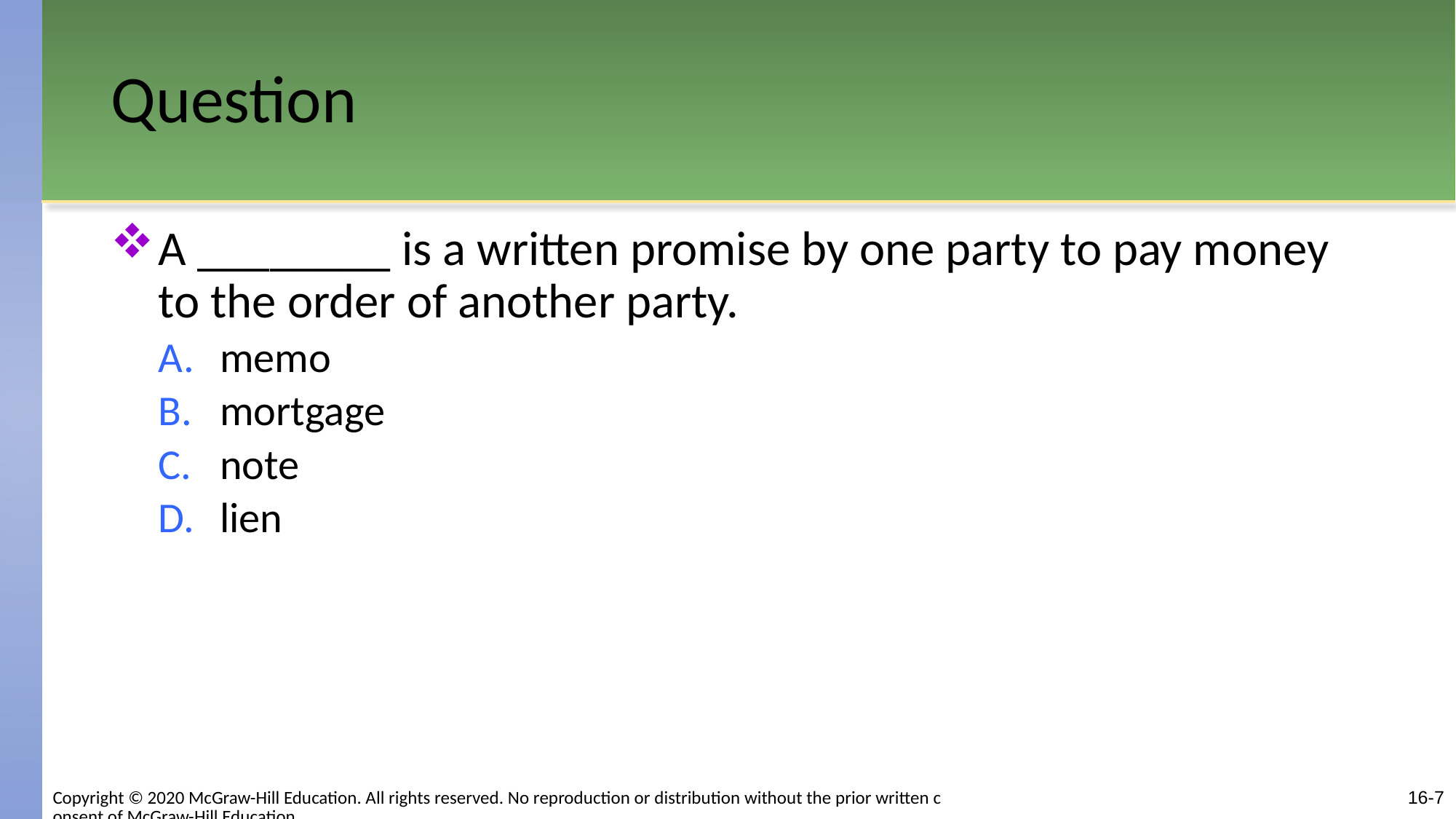

# Question
A ________ is a written promise by one party to pay money to the order of another party.
memo
mortgage
note
lien
Copyright © 2020 McGraw-Hill Education. All rights reserved. No reproduction or distribution without the prior written consent of McGraw-Hill Education.
16-7